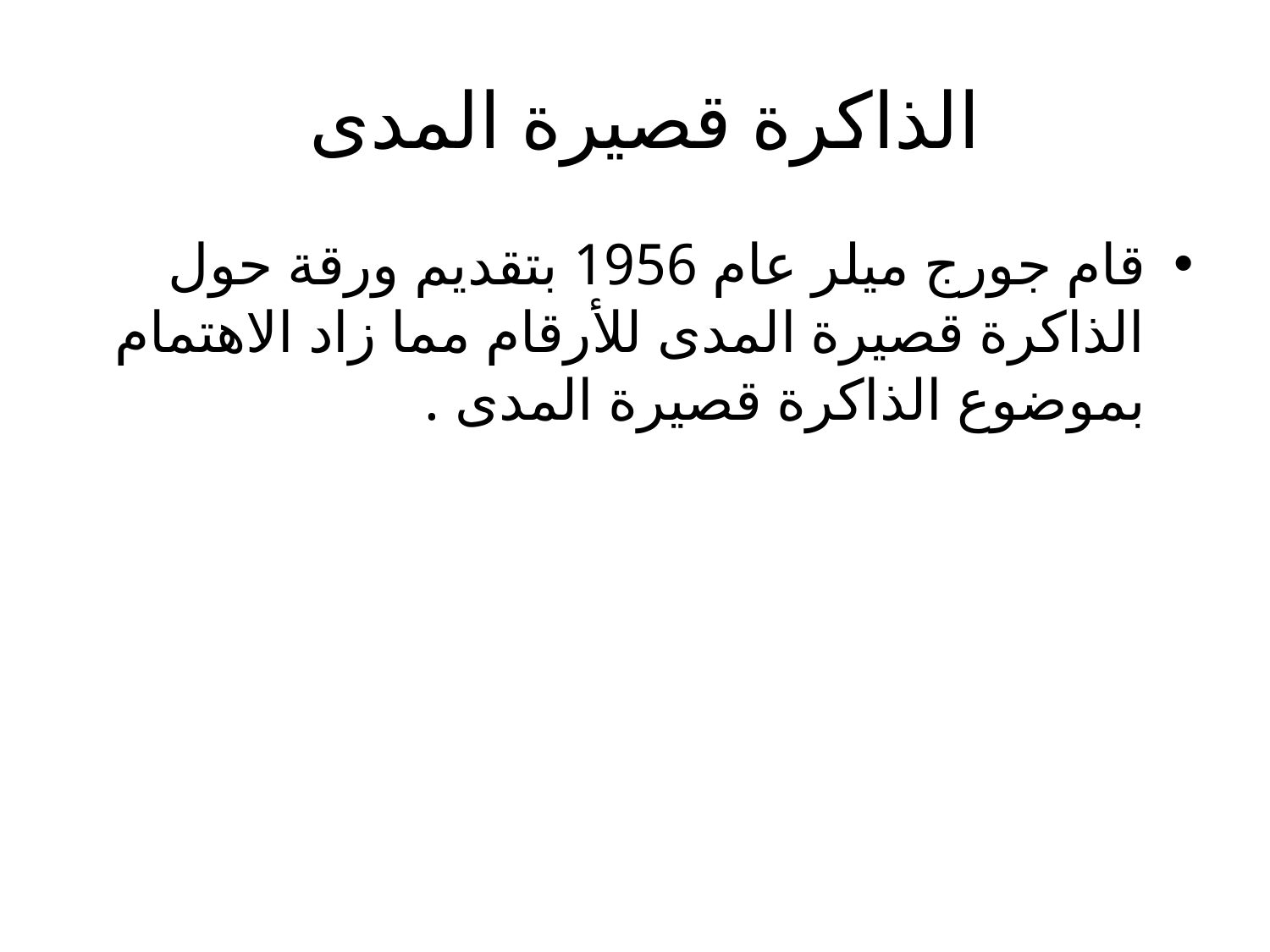

# الذاكرة قصيرة المدى
قام جورج ميلر عام 1956 بتقديم ورقة حول الذاكرة قصيرة المدى للأرقام مما زاد الاهتمام بموضوع الذاكرة قصيرة المدى .